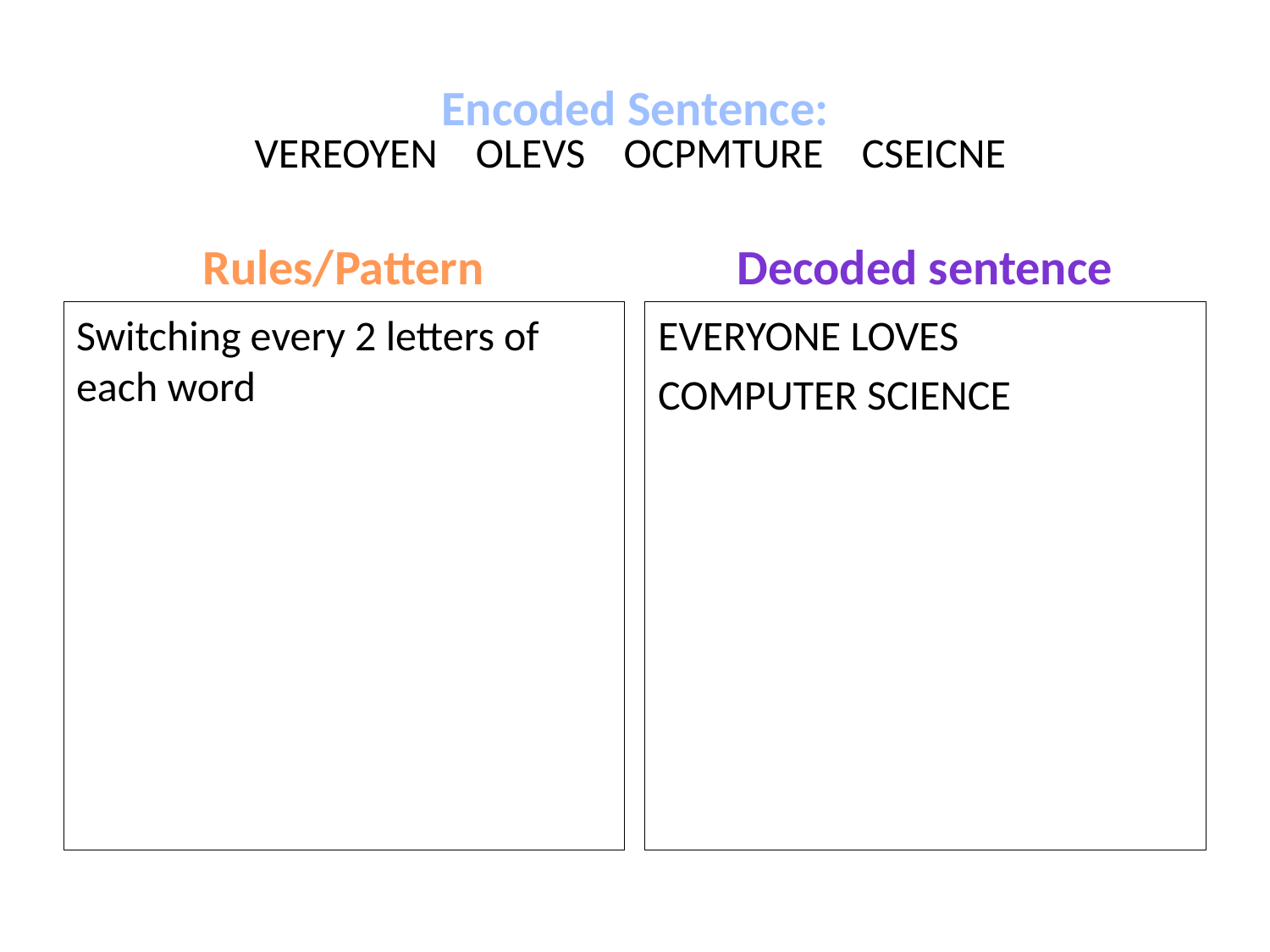

# VEREOYEN    OLEVS    OCPMTURE    CSEICNE
Encoded Sentence:
Rules/Pattern
Decoded sentence
Switching every 2 letters of each word
EVERYONE LOVES
COMPUTER SCIENCE